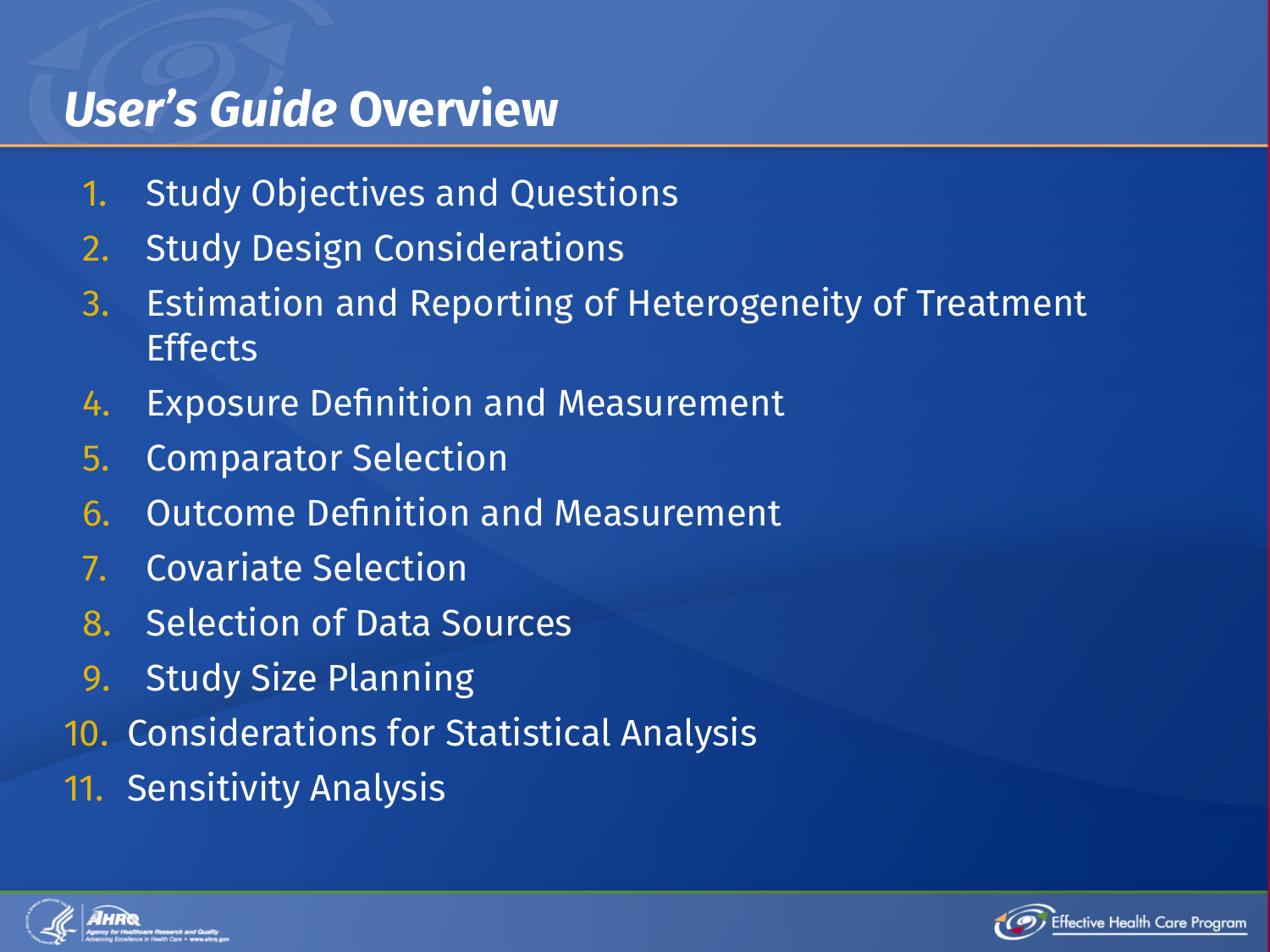

# User’s Guide Overview
Study Objectives and Questions
Study Design Considerations
Estimation and Reporting of Heterogeneity of Treatment Effects
Exposure Definition and Measurement
Comparator Selection
Outcome Definition and Measurement
Covariate Selection
Selection of Data Sources
Study Size Planning
Considerations for Statistical Analysis
Sensitivity Analysis